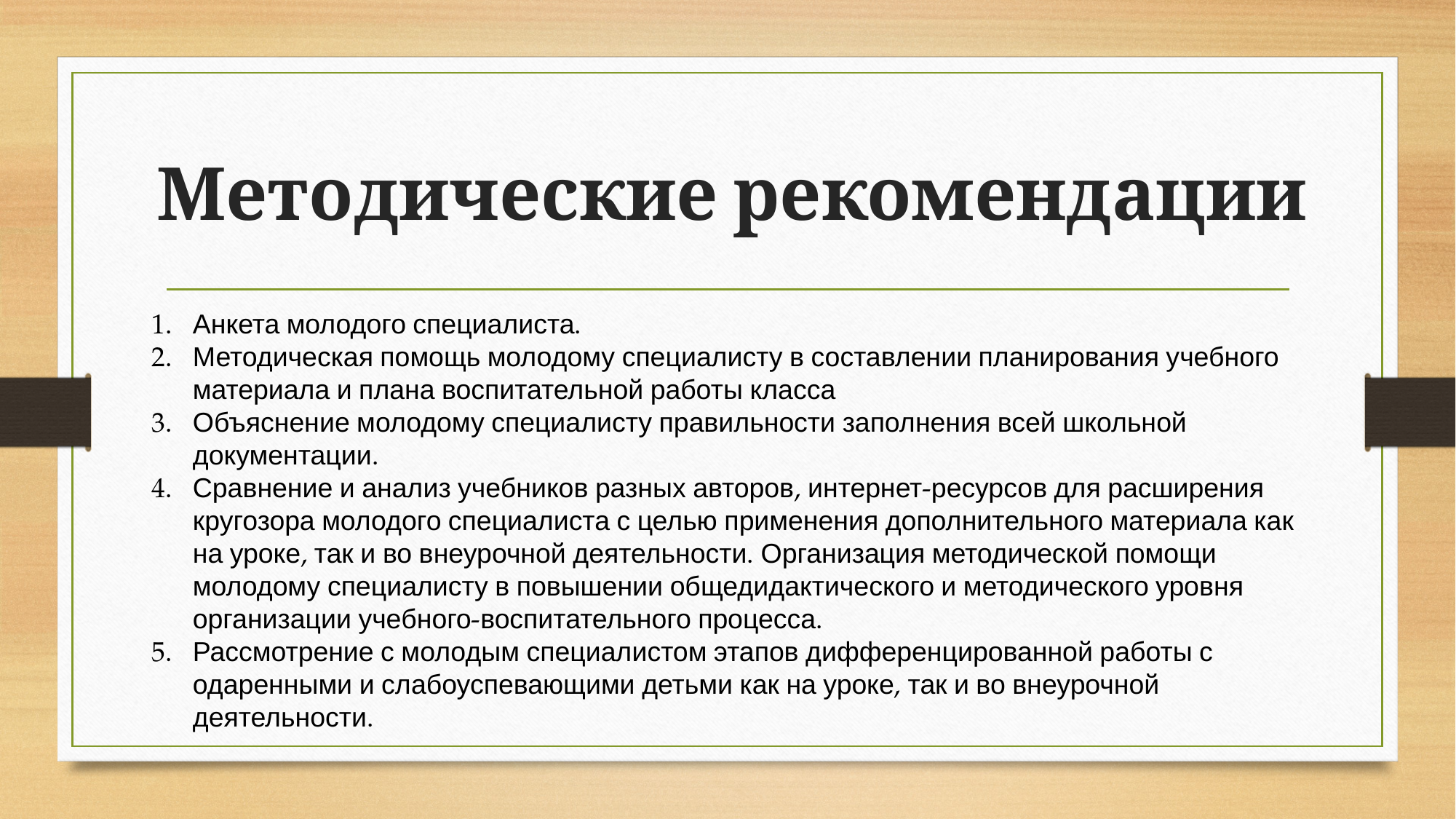

Методические рекомендации
Анкета молодого специалиста.
Методическая помощь молодому специалисту в составлении планирования учебного материала и плана воспитательной работы класса
Объяснение молодому специалисту правильности заполнения всей школьной документации.
Сравнение и анализ учебников разных авторов, интернет-ресурсов для расширения кругозора молодого специалиста с целью применения дополнительного материала как на уроке, так и во внеурочной деятельности. Организация методической помощи молодому специалисту в повышении общедидактического и методического уровня организации учебного-воспитательного процесса.
Рассмотрение с молодым специалистом этапов дифференцированной работы с одаренными и слабоуспевающими детьми как на уроке, так и во внеурочной деятельности.